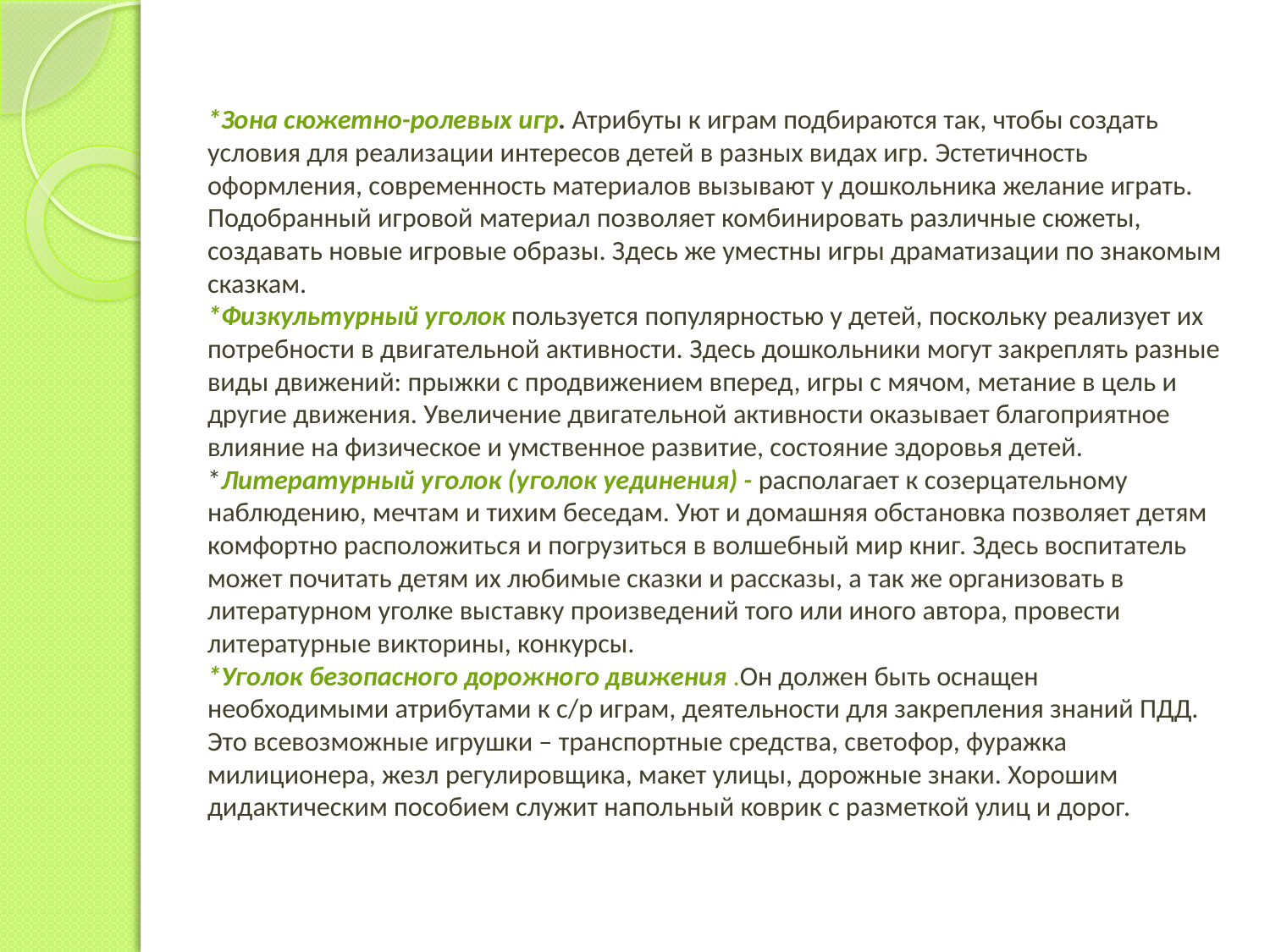

# *Зона сюжетно-ролевых игр. Атрибуты к играм подбираются так, чтобы создать условия для реализации интересов детей в разных видах игр. Эстетичность оформления, современность материалов вызывают у дошкольника желание играть. Подобранный игровой материал позволяет комбинировать различные сюжеты, создавать новые игровые образы. Здесь же уместны игры драматизации по знакомым сказкам. *Физкультурный уголок пользуется популярностью у детей, поскольку реализует их потребности в двигательной активности. Здесь дошкольники могут закреплять разные виды движений: прыжки с продвижением вперед, игры с мячом, метание в цель и другие движения. Увеличение двигательной активности оказывает благоприятное влияние на физическое и умственное развитие, состояние здоровья детей. *Литературный уголок (уголок уединения) - располагает к созерцательному наблюдению, мечтам и тихим беседам. Уют и домашняя обстановка позволяет детям комфортно расположиться и погрузиться в волшебный мир книг. Здесь воспитатель может почитать детям их любимые сказки и рассказы, а так же организовать в литературном уголке выставку произведений того или иного автора, провести литературные викторины, конкурсы. *Уголок безопасного дорожного движения .Он должен быть оснащен необходимыми атрибутами к с/р играм, деятельности для закрепления знаний ПДД. Это всевозможные игрушки – транспортные средства, светофор, фуражка милиционера, жезл регулировщика, макет улицы, дорожные знаки. Хорошим дидактическим пособием служит напольный коврик с разметкой улиц и дорог.